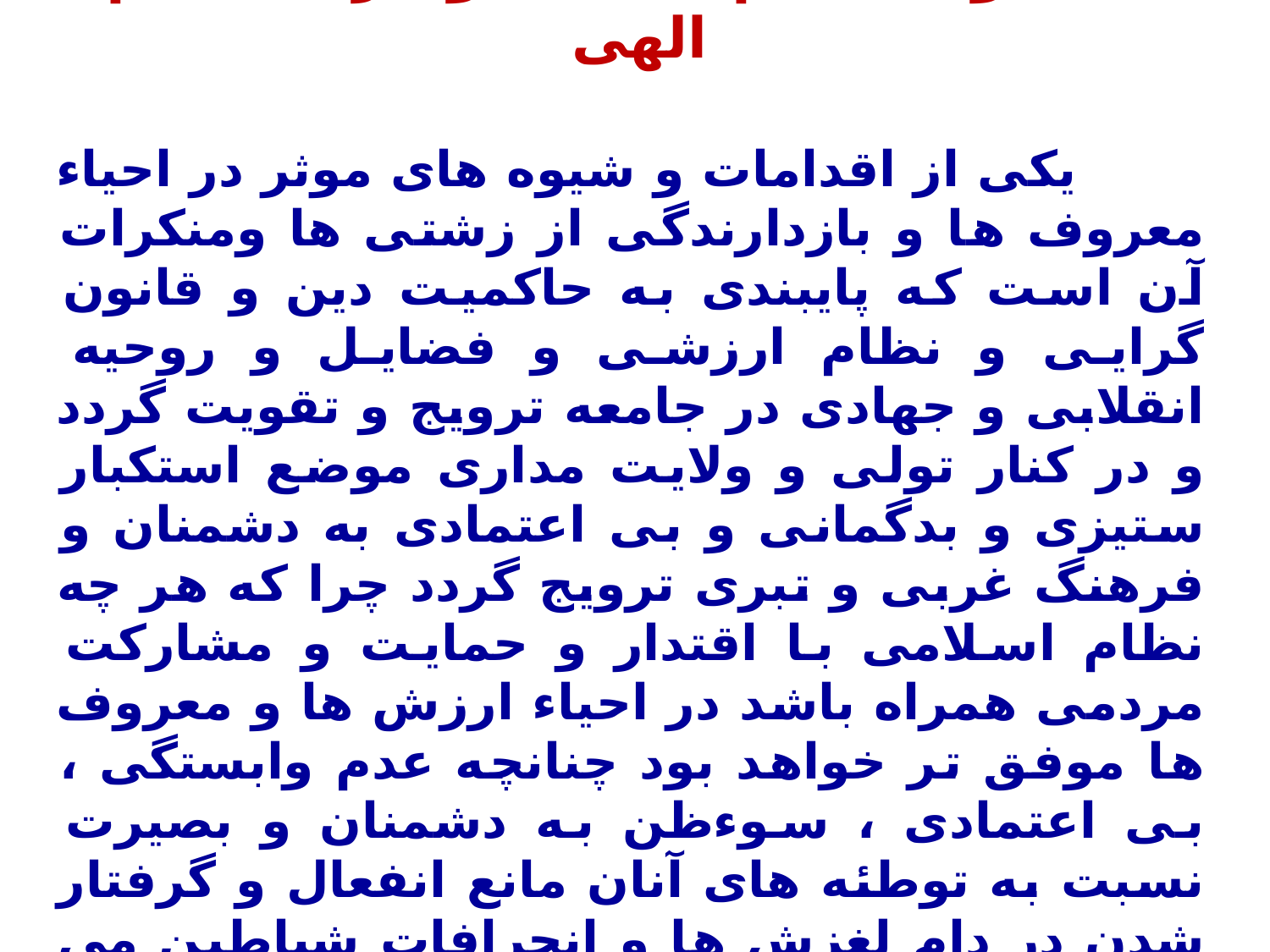

9- تقویت نظام اسلامی واجرای احکام الهی

       یکی از اقدامات و شیوه های موثر در احیاء معروف ها و بازدارندگی از زشتی ها ومنکرات آن است که پایبندی به حاکمیت دین و قانون گرایی و نظام ارزشی و فضایل و روحیه انقلابی و جهادی در جامعه ترویج و تقویت گردد و در کنار تولی و ولایت مداری موضع استکبار ستیزی و بدگمانی و بی اعتمادی به دشمنان و فرهنگ غربی و تبری ترویج گردد چرا که هر چه نظام اسلامی با اقتدار و حمایت و مشارکت مردمی همراه باشد در احیاء ارزش ها و معروف ها موفق تر خواهد بود چنانچه عدم وابستگی ، بی اعتمادی ، سوءظن به دشمنان و بصیرت نسبت به توطئه های آنان مانع انفعال و گرفتار شدن در دام لغزش ها و انحرافات شیاطین می گردد.